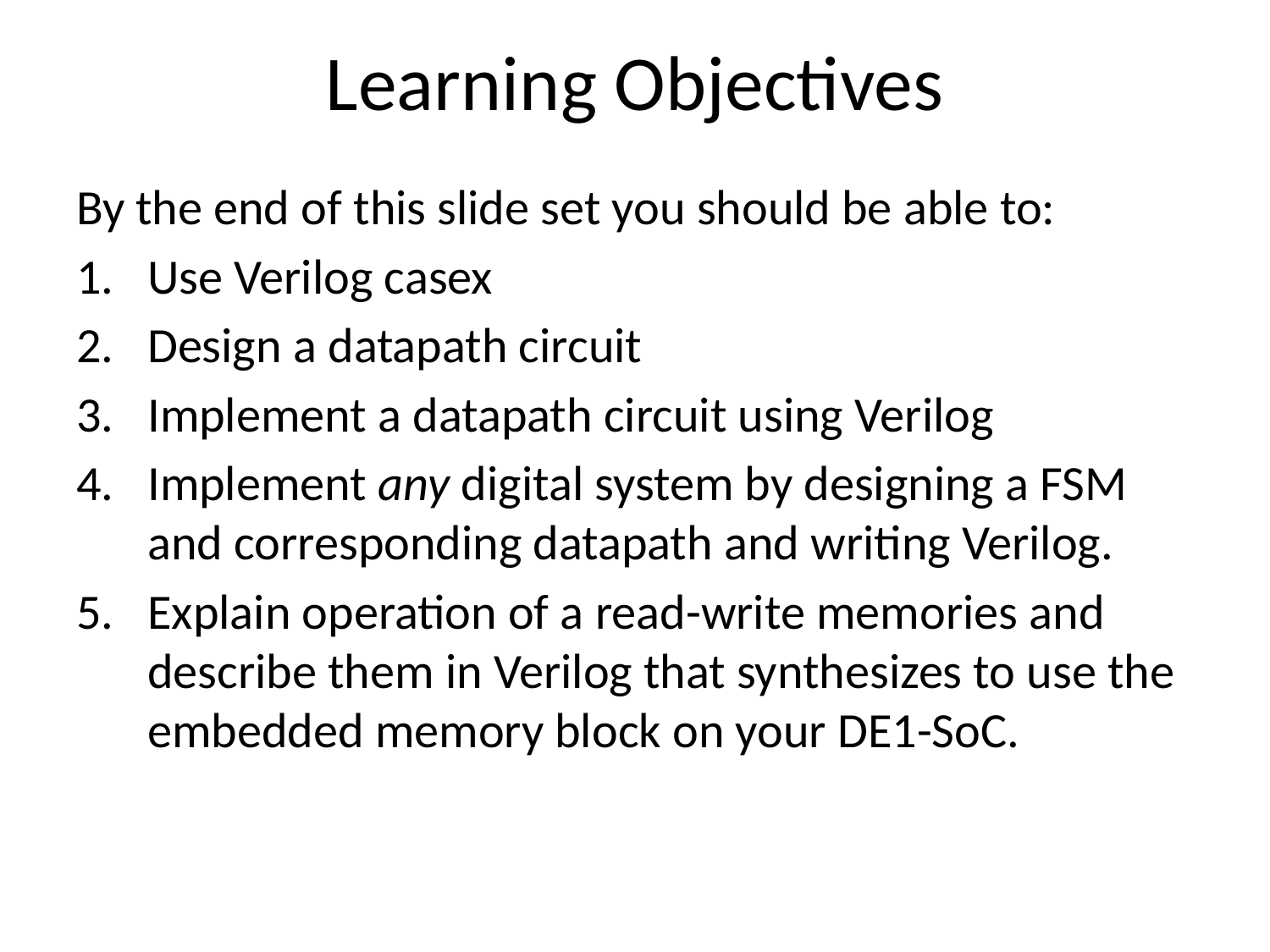

# Learning Objectives
By the end of this slide set you should be able to:
Use Verilog casex
Design a datapath circuit
Implement a datapath circuit using Verilog
Implement any digital system by designing a FSM and corresponding datapath and writing Verilog.
Explain operation of a read-write memories and describe them in Verilog that synthesizes to use the embedded memory block on your DE1-SoC.